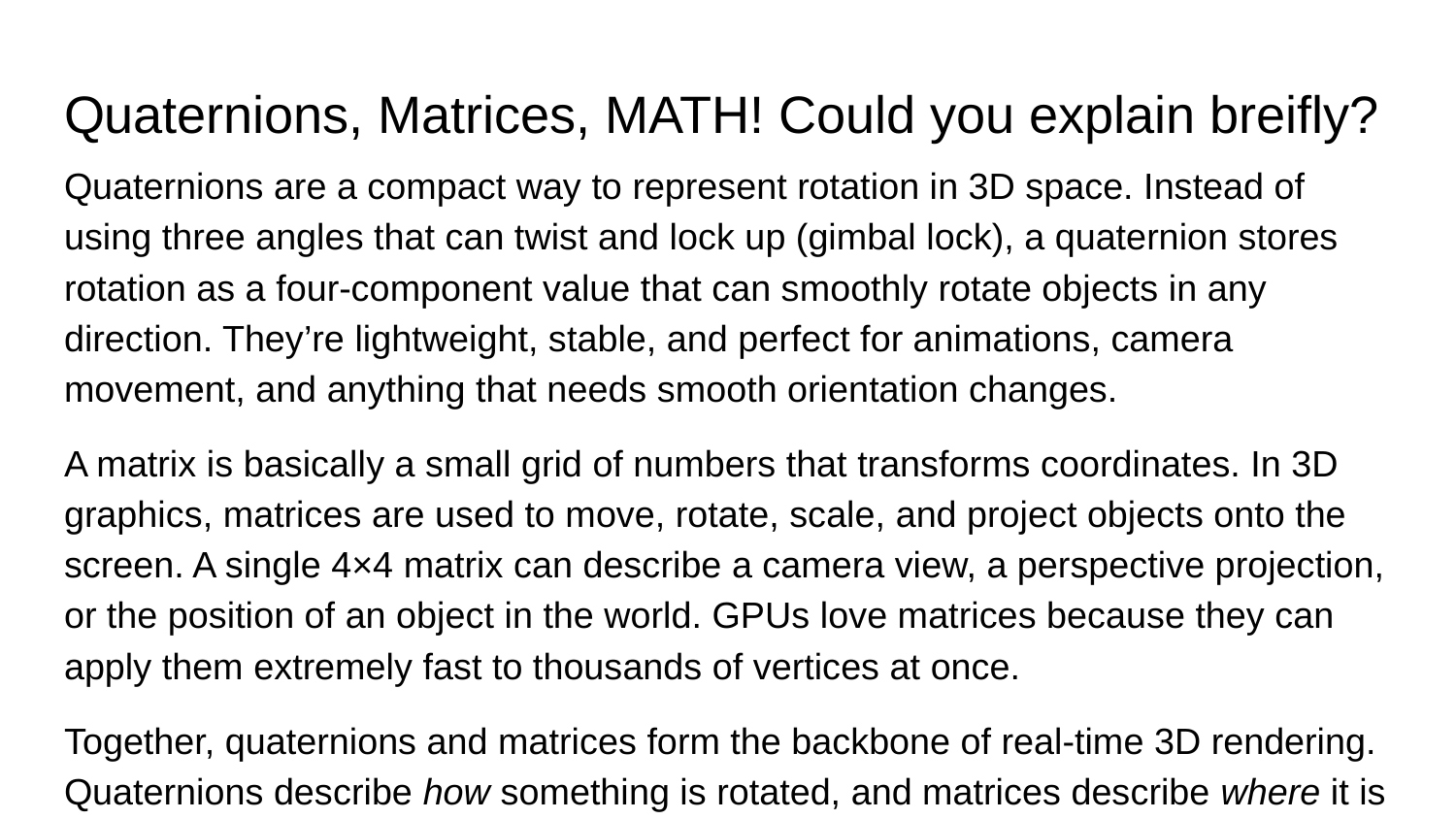

# Quaternions, Matrices, MATH! Could you explain breifly?
Quaternions are a compact way to represent rotation in 3D space. Instead of using three angles that can twist and lock up (gimbal lock), a quaternion stores rotation as a four‑component value that can smoothly rotate objects in any direction. They’re lightweight, stable, and perfect for animations, camera movement, and anything that needs smooth orientation changes.
A matrix is basically a small grid of numbers that transforms coordinates. In 3D graphics, matrices are used to move, rotate, scale, and project objects onto the screen. A single 4×4 matrix can describe a camera view, a perspective projection, or the position of an object in the world. GPUs love matrices because they can apply them extremely fast to thousands of vertices at once.
Together, quaternions and matrices form the backbone of real‑time 3D rendering. Quaternions describe how something is rotated, and matrices describe where it is and how it should be transformed before being drawn. Every frame, these values are sent to the GPU, which uses them to turn your 3D scene into the final image.